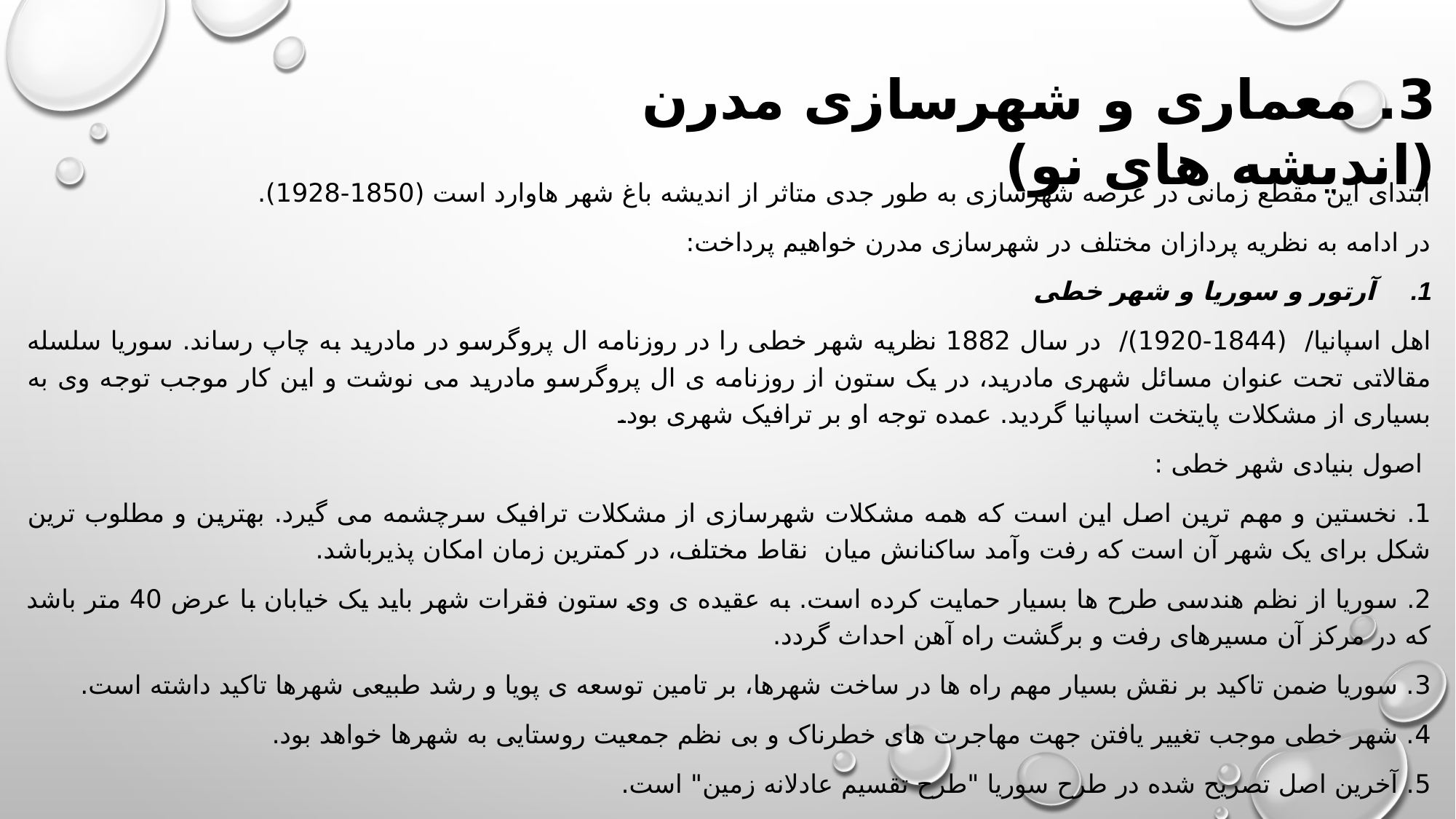

3. معماری و شهرسازی مدرن (اندیشه های نو)
ابتدای این مقطع زمانی در عرصه شهرسازی به طور جدی متاثر از اندیشه باغ شهر هاوارد است (1850-1928).
در ادامه به نظریه پردازان مختلف در شهرسازی مدرن خواهیم پرداخت:
آرتور و سوریا و شهر خطی
اهل اسپانیا/  (1844-1920)/  در سال 1882 نظریه شهر خطی را در روزنامه ال پروگرسو در مادرید به چاپ رساند. سوریا سلسله مقالاتی تحت عنوان مسائل شهری مادرید، در یک ستون از روزنامه ی ال پروگرسو مادرید می نوشت و این کار موجب توجه وی به بسیاری از مشکلات پایتخت اسپانیا گردید. عمده توجه او بر ترافیک شهری بود.
 اصول بنیادی شهر خطی :
1. نخستین و مهم ترین اصل این است که همه مشکلات شهرسازی از مشکلات ترافیک سرچشمه می گیرد. بهترین و مطلوب ترین شکل برای یک شهر آن است که رفت وآمد ساکنانش میان  نقاط مختلف، در کمترین زمان امکان پذیرباشد.
2. سوریا از نظم هندسی طرح ها بسیار حمایت کرده است. به عقیده ی وی ستون فقرات شهر باید یک خیابان با عرض 40 متر باشد که در مرکز آن مسیرهای رفت و برگشت راه آهن احداث گردد.
3. سوریا ضمن تاکید بر نقش بسیار مهم راه ها در ساخت شهرها، بر تامین توسعه ی پویا و رشد طبیعی شهرها تاکید داشته است.
4. شهر خطی موجب تغییر یافتن جهت مهاجرت های خطرناک و بی نظم جمعیت روستایی به شهرها خواهد بود.
5. آخرین اصل تصریح شده در طرح سوریا "طرح تقسیم عادلانه زمین" است.